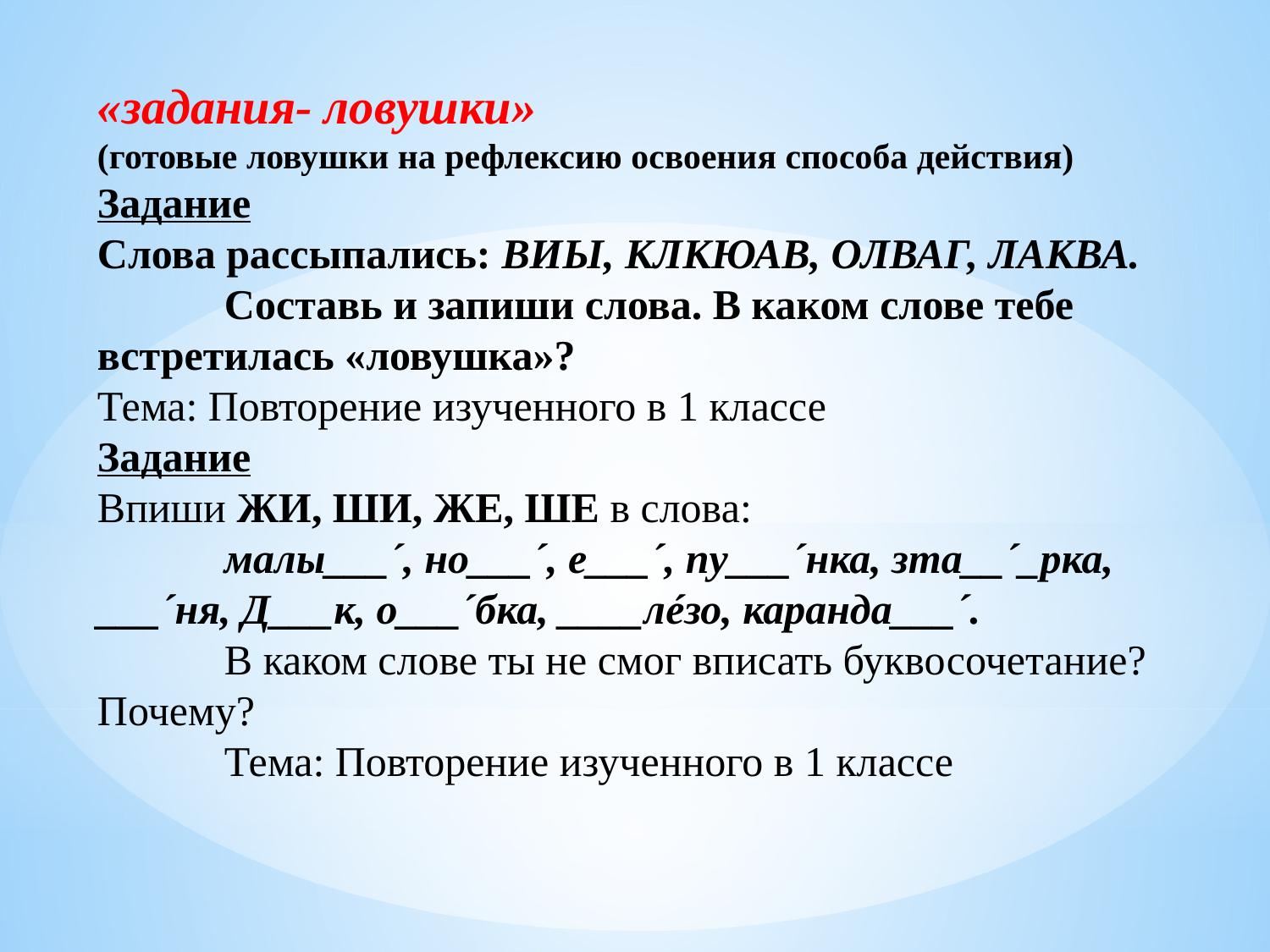

«задания- ловушки»
(готовые ловушки на рефлексию освоения способа действия)
Задание
Слова рассыпались: ВИЫ, КЛКЮАВ, ОЛВАГ, ЛАКВА.
	Составь и запиши слова. В каком слове тебе встретилась «ловушка»?
Тема: Повторение изученного в 1 классе
Задание
Впиши ЖИ, ШИ, ЖЕ, ШЕ в слова:
	малы___´, но___´, е___´, пу___´нка, зта__´_рка, ___´ня, Д___к, о___´бка, ____лéзо, каранда___´.
	В каком слове ты не смог вписать буквосочетание? Почему?
	Тема: Повторение изученного в 1 классе